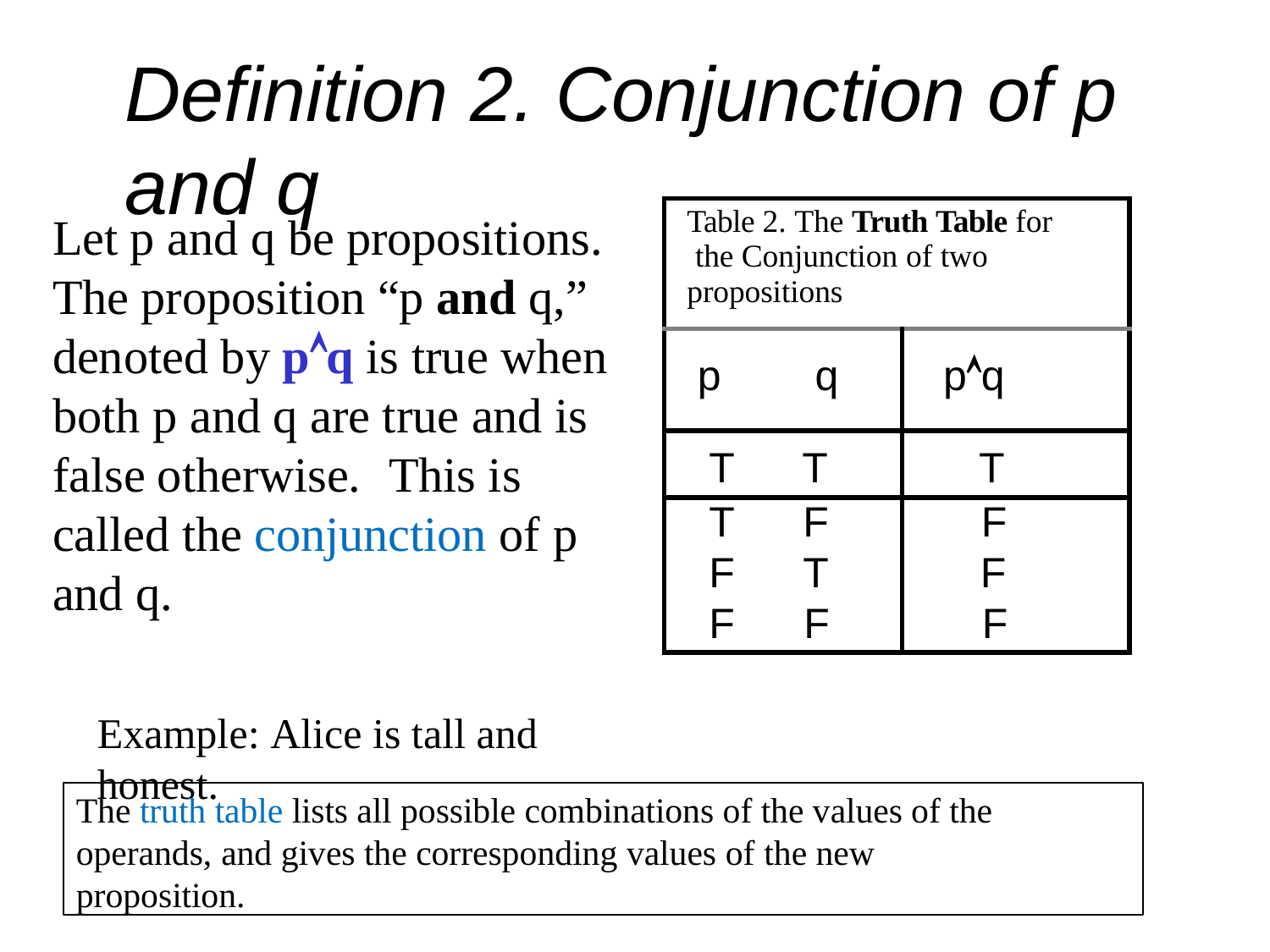

# Definition 2. Conjunction of p and q
| Table 2. The Truth Table for the Conjunction of two propositions |  |  |
| --- | --- | --- |
| p | q | p∧q |
| T | T | T |
| T | F | F |
| F | T | F |
| F | F | F |
Let p and q be propositions.  The proposition “p and q,”  denoted by p∧q is true when  both p and q are true and is  false otherwise.	This is  called the conjunction of p  and q.

Example: Alice is tall and honest.
The truth table lists all possible combinations of the values of the  operands, and gives the corresponding values of the new proposition.